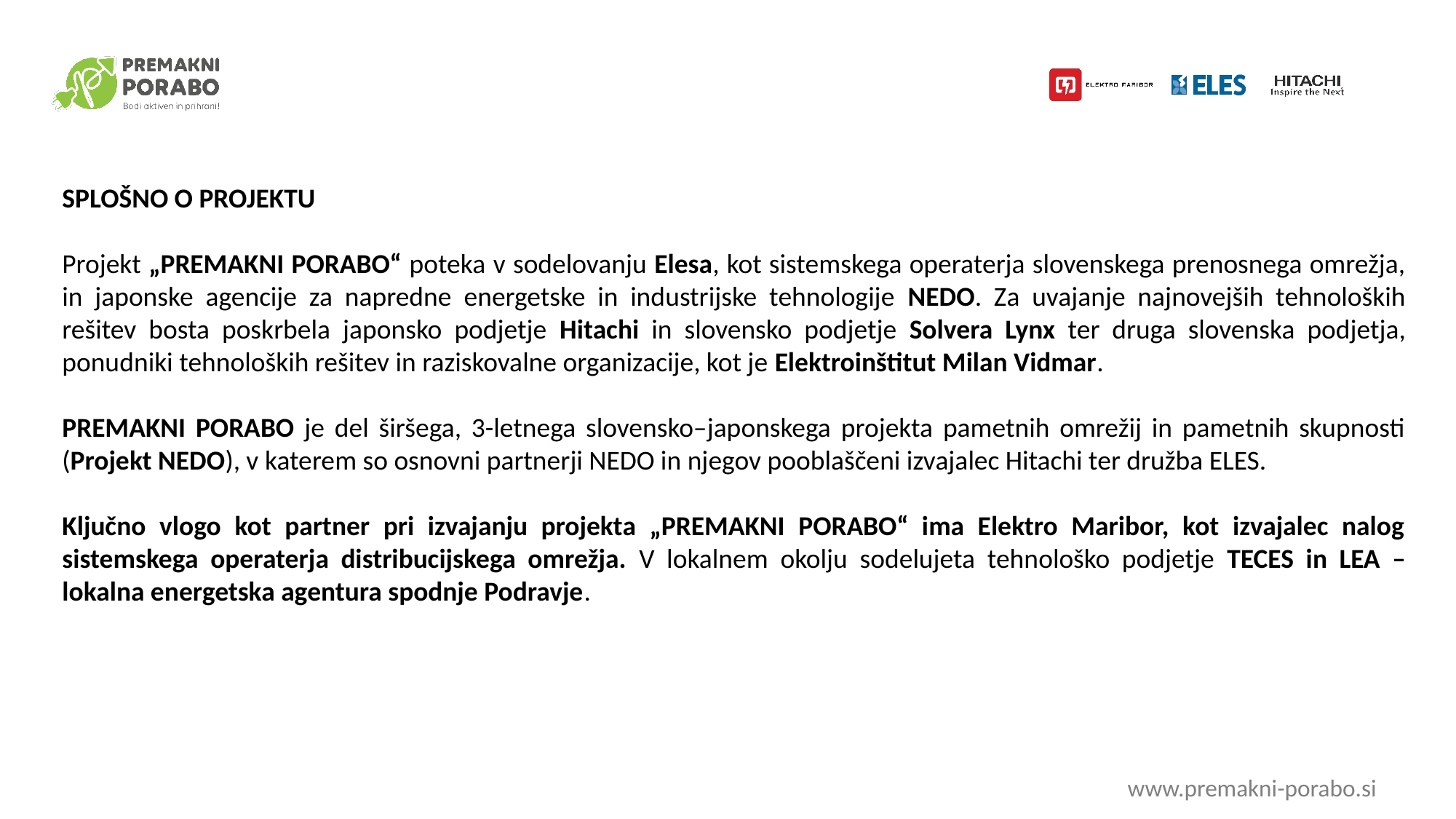

SPLOŠNO O PROJEKTU

Projekt „PREMAKNI PORABO“ poteka v sodelovanju Elesa, kot sistemskega operaterja slovenskega prenosnega omrežja, in japonske agencije za napredne energetske in industrijske tehnologije NEDO. Za uvajanje najnovejših tehnoloških rešitev bosta poskrbela japonsko podjetje Hitachi in slovensko podjetje Solvera Lynx ter druga slovenska podjetja, ponudniki tehnoloških rešitev in raziskovalne organizacije, kot je Elektroinštitut Milan Vidmar.

PREMAKNI PORABO je del širšega, 3-letnega slovensko–japonskega projekta pametnih omrežij in pametnih skupnosti (Projekt NEDO), v katerem so osnovni partnerji NEDO in njegov pooblaščeni izvajalec Hitachi ter družba ELES.

Ključno vlogo kot partner pri izvajanju projekta „PREMAKNI PORABO“ ima Elektro Maribor, kot izvajalec nalog sistemskega operaterja distribucijskega omrežja. V lokalnem okolju sodelujeta tehnološko podjetje TECES in LEA – lokalna energetska agentura spodnje Podravje.